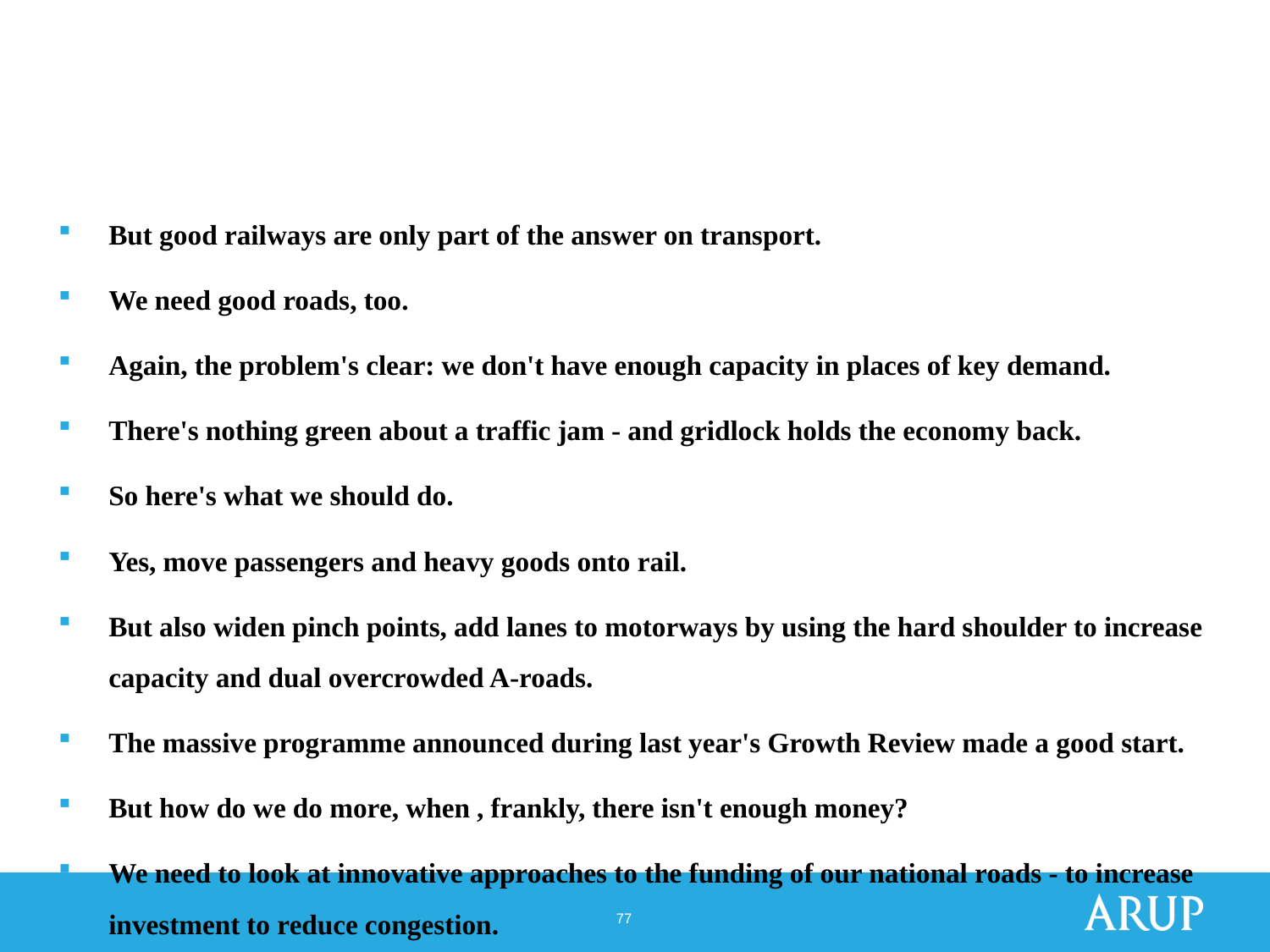

#
But good railways are only part of the answer on transport.
We need good roads, too.
Again, the problem's clear: we don't have enough capacity in places of key demand.
There's nothing green about a traffic jam - and gridlock holds the economy back.
So here's what we should do.
Yes, move passengers and heavy goods onto rail.
But also widen pinch points, add lanes to motorways by using the hard shoulder to increase capacity and dual overcrowded A-roads.
The massive programme announced during last year's Growth Review made a good start.
But how do we do more, when , frankly, there isn't enough money?
We need to look at innovative approaches to the funding of our national roads - to increase investment to reduce congestion.